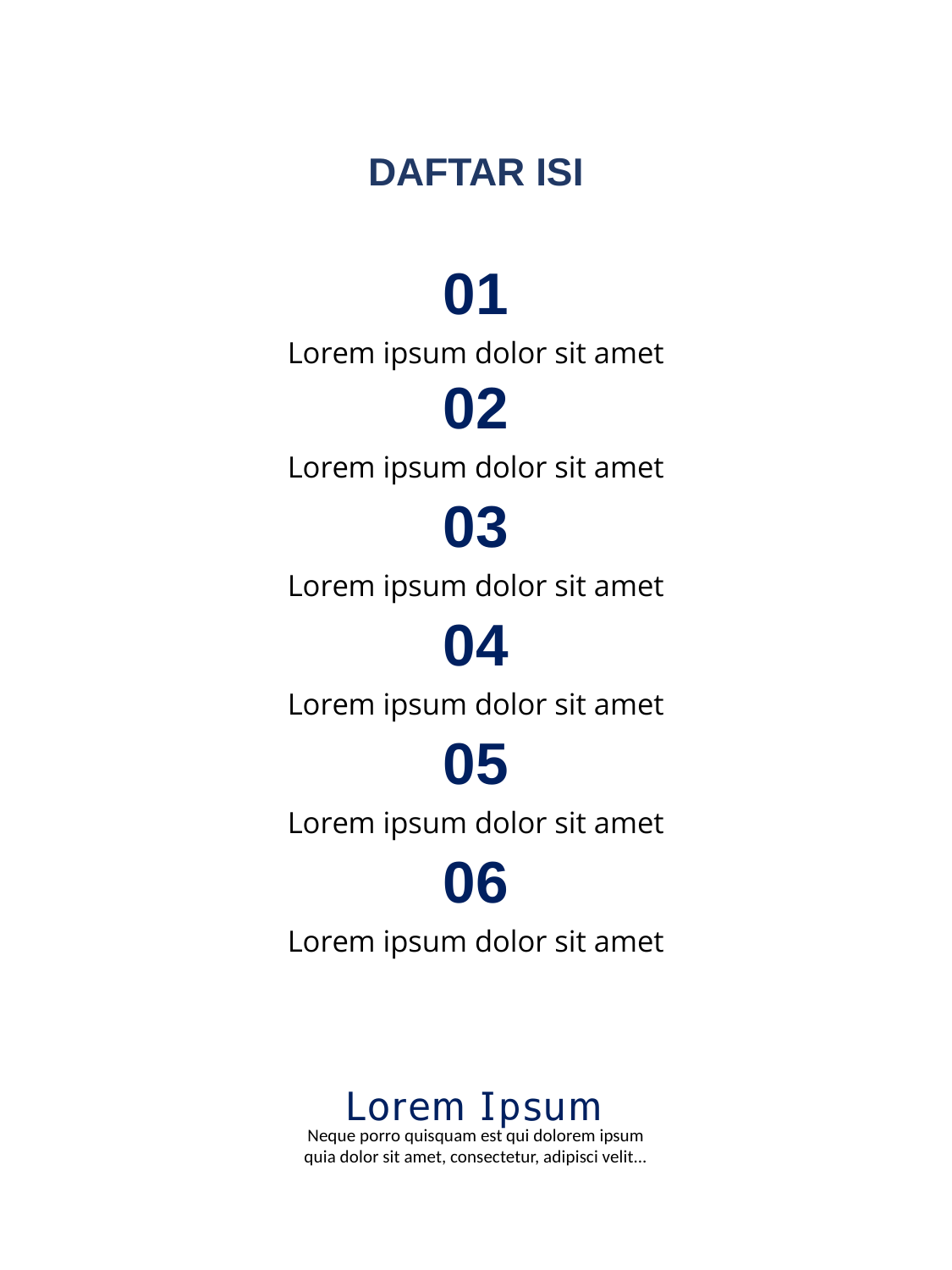

DAFTAR ISI
01
01
Lorem ipsum dolor sit amet
02
Lorem ipsum dolor sit amet
03
Lorem ipsum dolor sit amet
04
Lorem ipsum dolor sit amet
05
Lorem ipsum dolor sit amet
06
Lorem ipsum dolor sit amet
Lorem Ipsum
Neque porro quisquam est qui dolorem ipsum quia dolor sit amet, consectetur, adipisci velit...